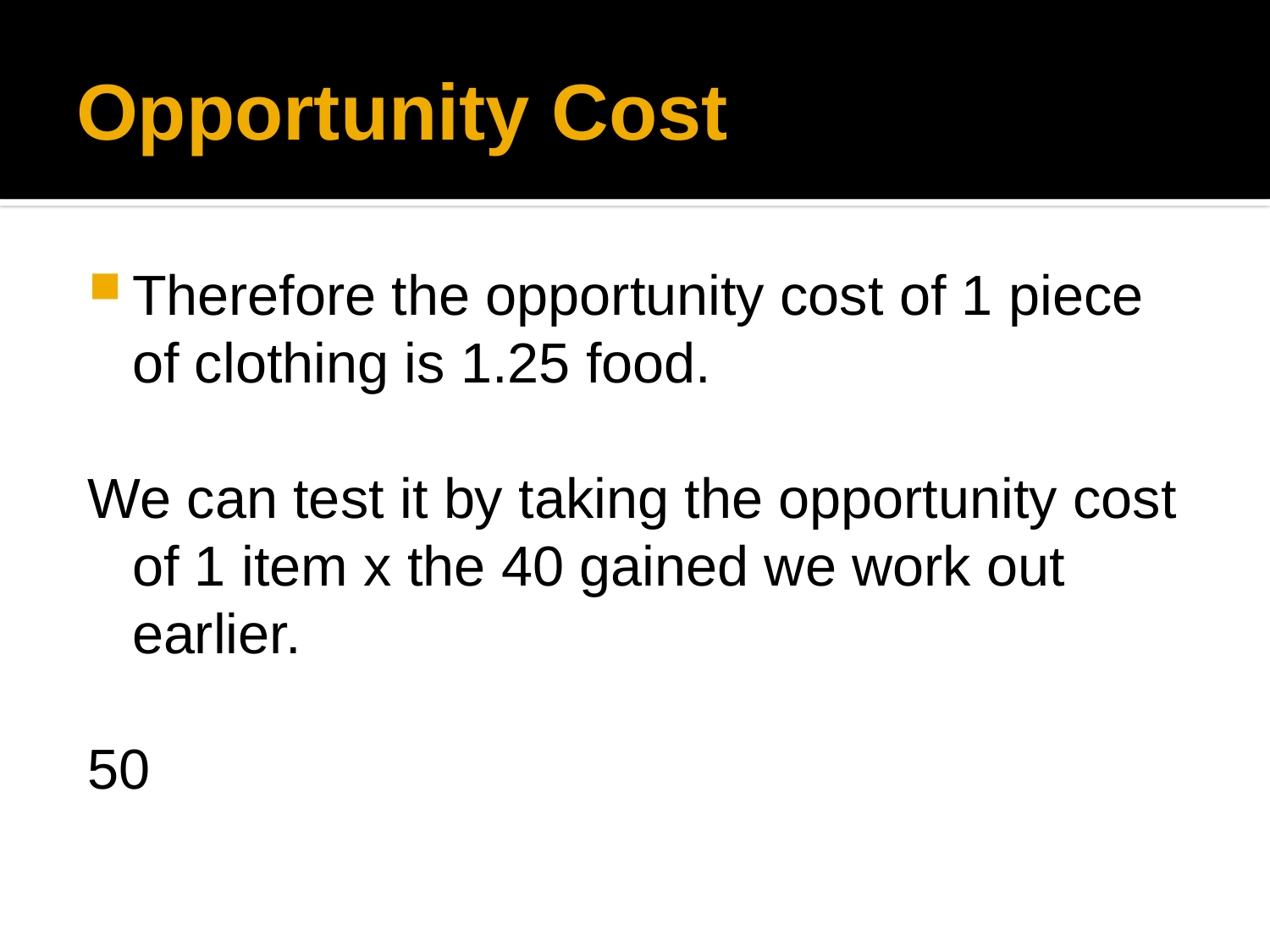

# Opportunity Cost
Therefore the opportunity cost of 1 piece of clothing is 1.25 food.

We can test it by taking the opportunity cost of 1 item x the 40 gained we work out earlier.

50